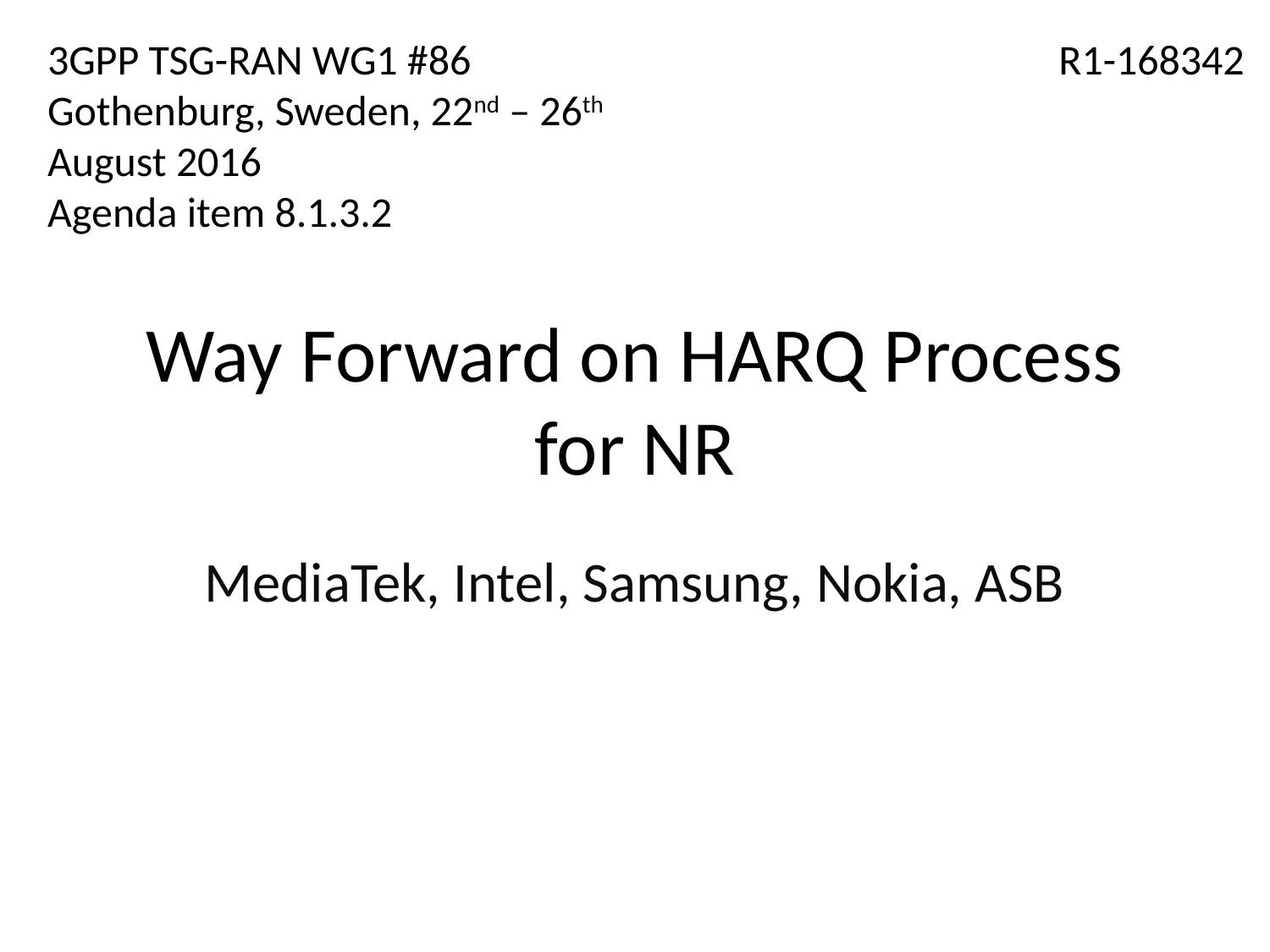

3GPP TSG-RAN WG1 #86
Gothenburg, Sweden, 22nd – 26th August 2016
Agenda item 8.1.3.2
R1-168342
# Way Forward on HARQ Process for NR
MediaTek, Intel, Samsung, Nokia, ASB